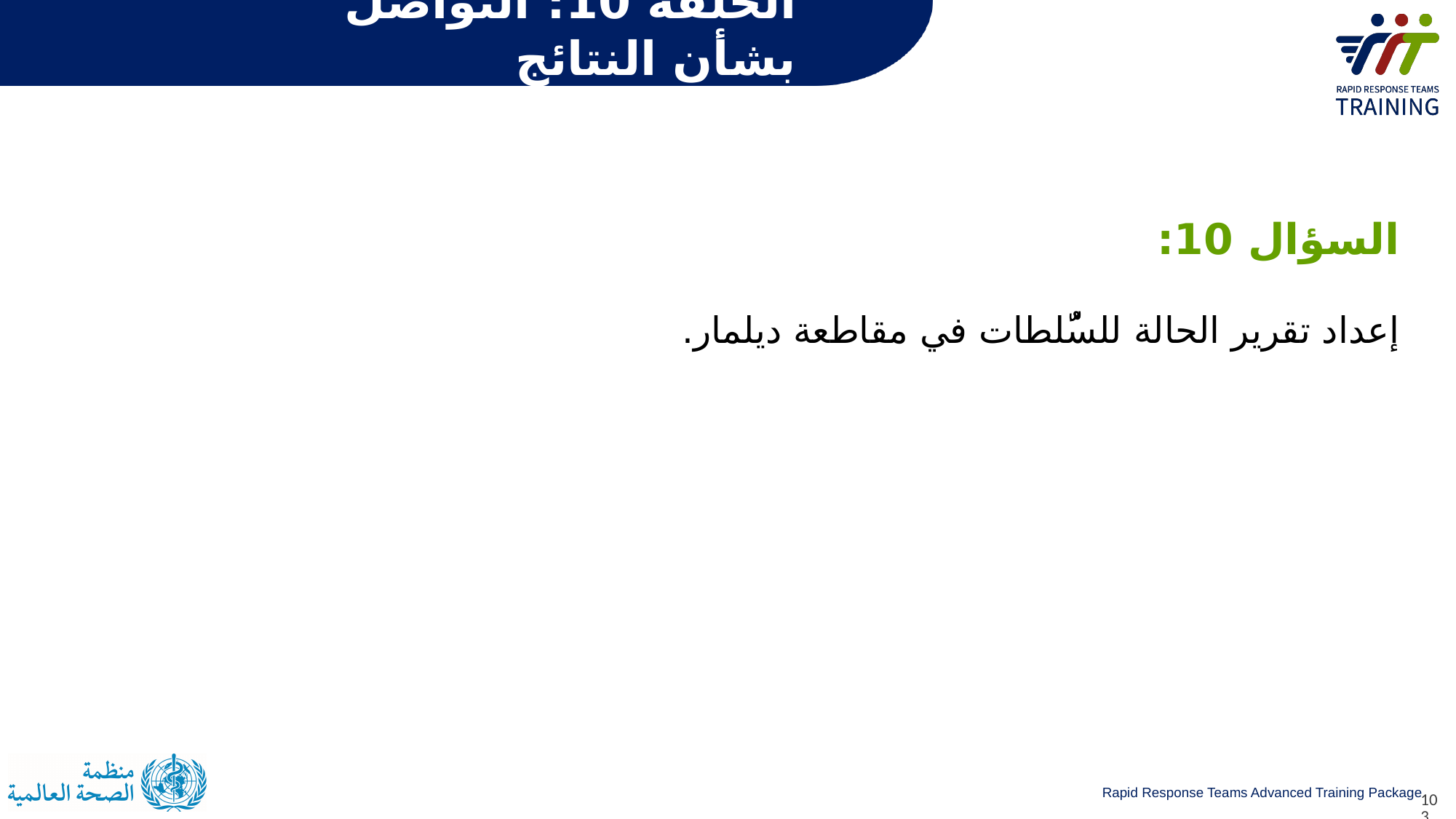

# الحلقة 10: التواصل بشأن النتائج
السؤال 10:

إعداد تقرير الحالة للسُّلطات في مقاطعة ديلمار.